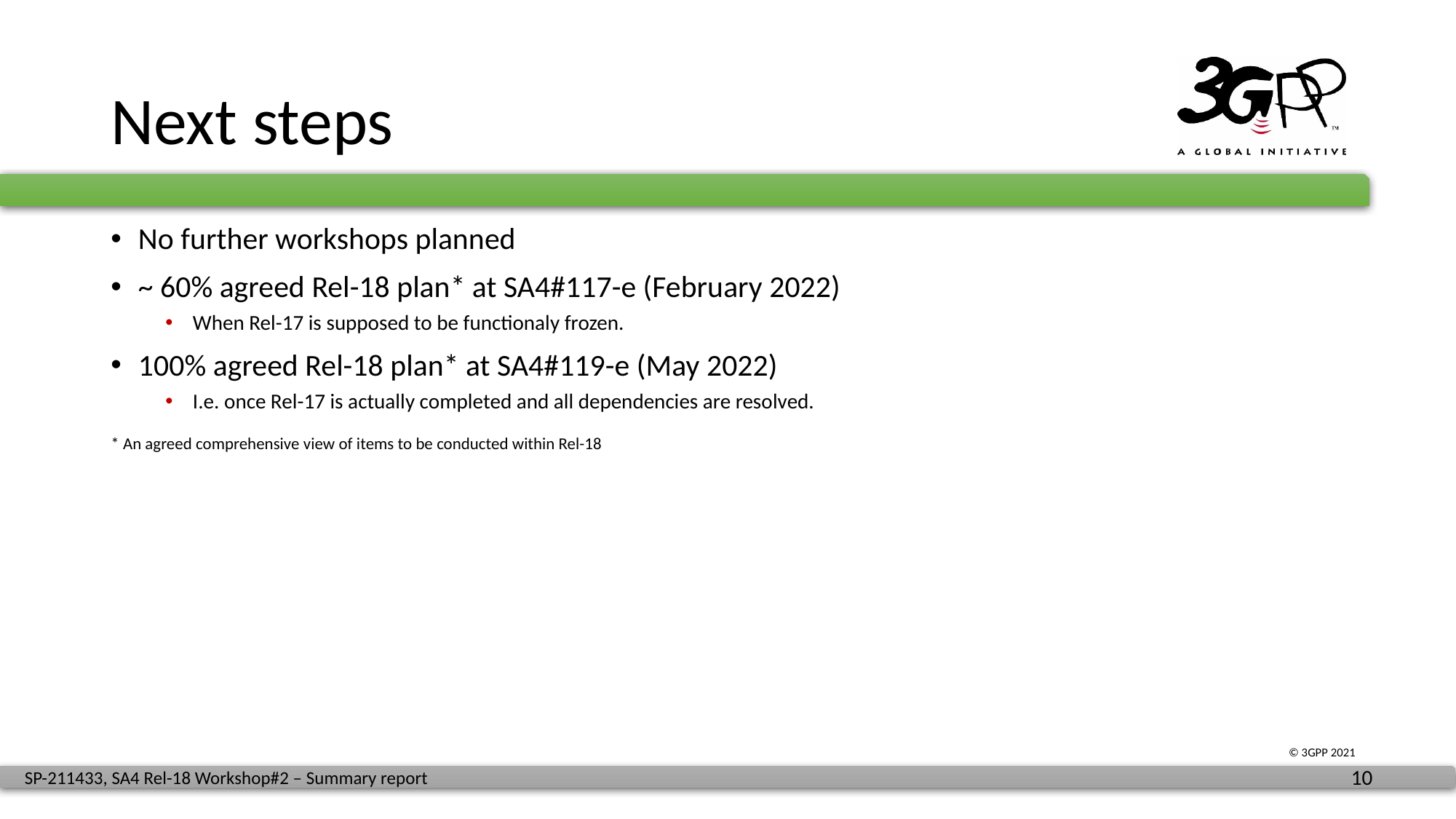

# Next steps
No further workshops planned
~ 60% agreed Rel-18 plan* at SA4#117-e (February 2022)
When Rel-17 is supposed to be functionaly frozen.
100% agreed Rel-18 plan* at SA4#119-e (May 2022)
I.e. once Rel-17 is actually completed and all dependencies are resolved.

* An agreed comprehensive view of items to be conducted within Rel-18